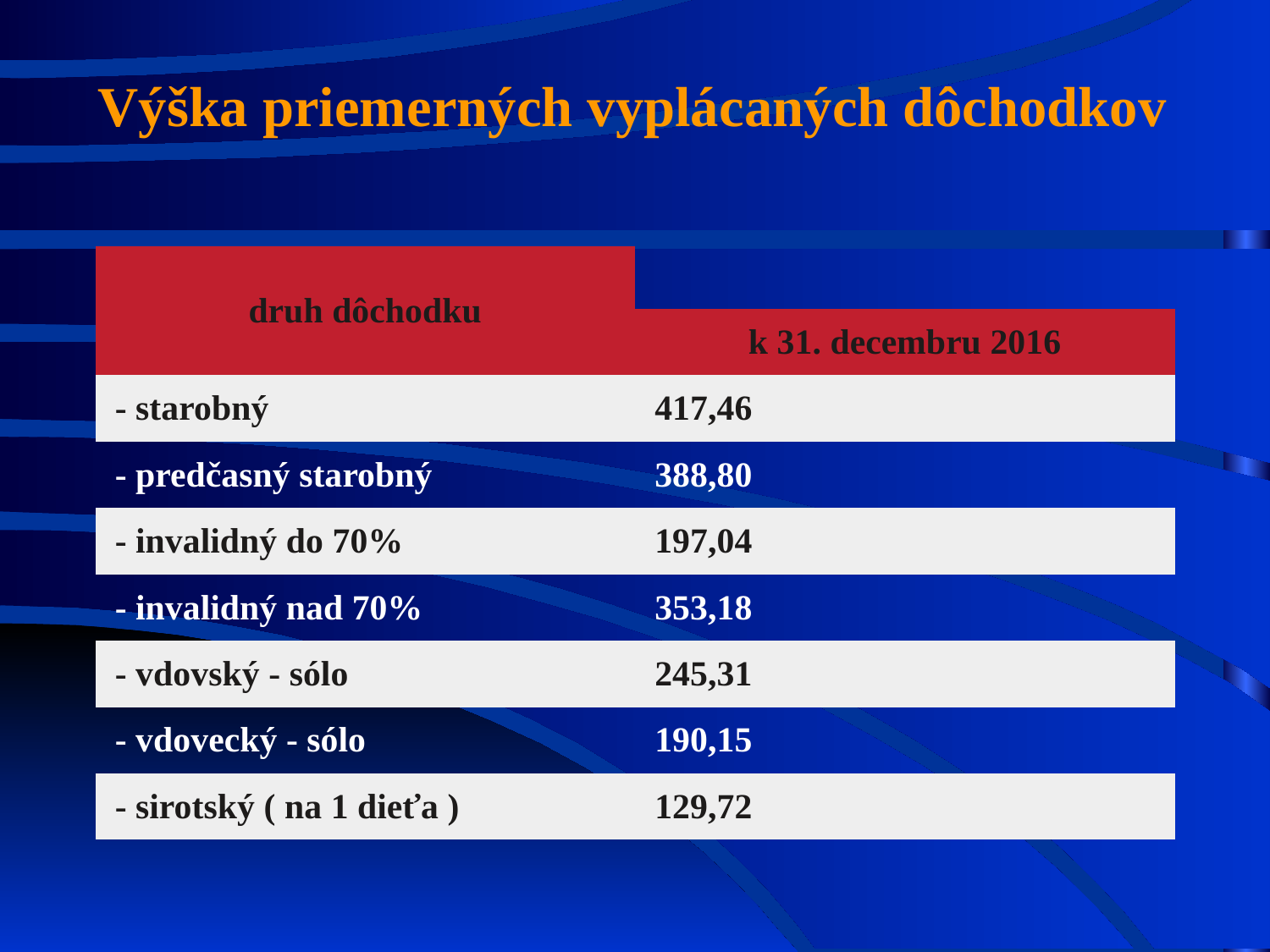

Výška priemerných vyplácaných dôchodkov

| druh dôchodku |  |
| --- | --- |
|  | k 31. decembru 2016 |
| - starobný | 417,46 |
| - predčasný starobný | 388,80 |
| - invalidný do 70% | 197,04 |
| - invalidný nad 70% | 353,18 |
| - vdovský - sólo | 245,31 |
| - vdovecký - sólo | 190,15 |
| - sirotský ( na 1 dieťa ) | 129,72 |